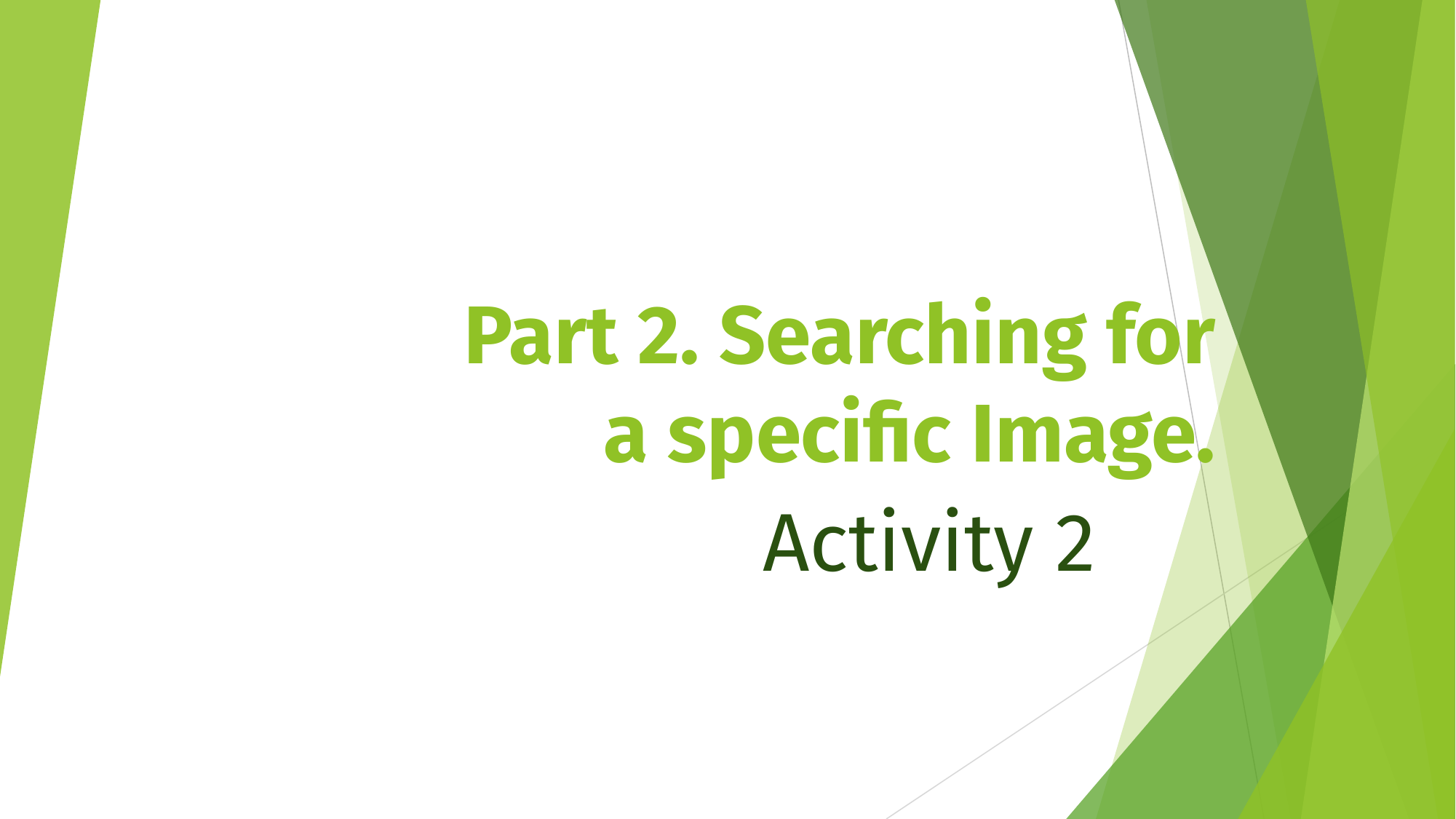

# Part 2. Searching for a specific Image.
Activity 2